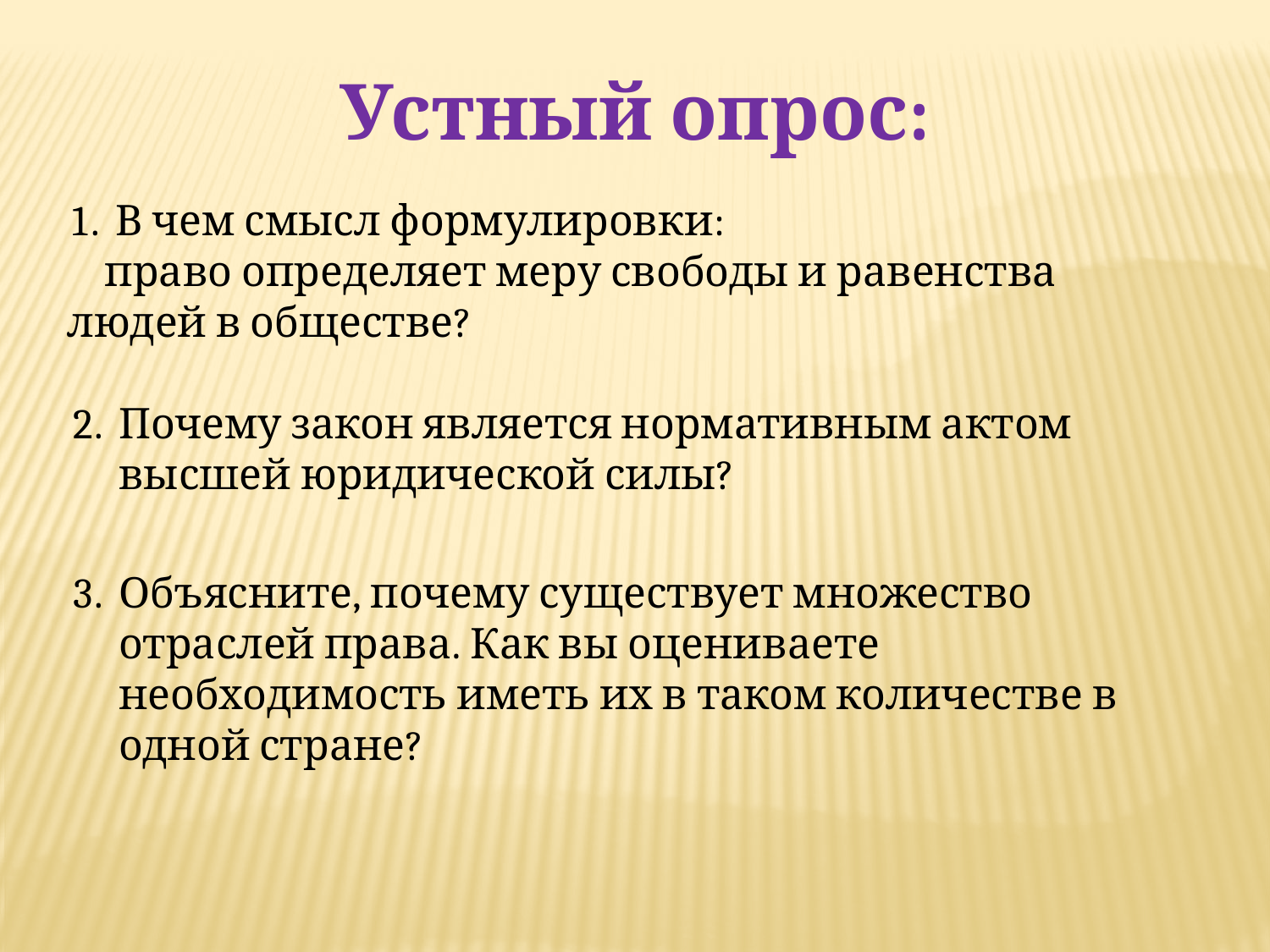

Устный опрос:

В чем смысл формулировки:
    право определяет меру свободы и равенства людей в обществе?
Почему закон является нормативным актом высшей юридической силы?
Объясните, почему существует множество отраслей права. Как вы оцениваете необходимость иметь их в таком количестве в одной стране?